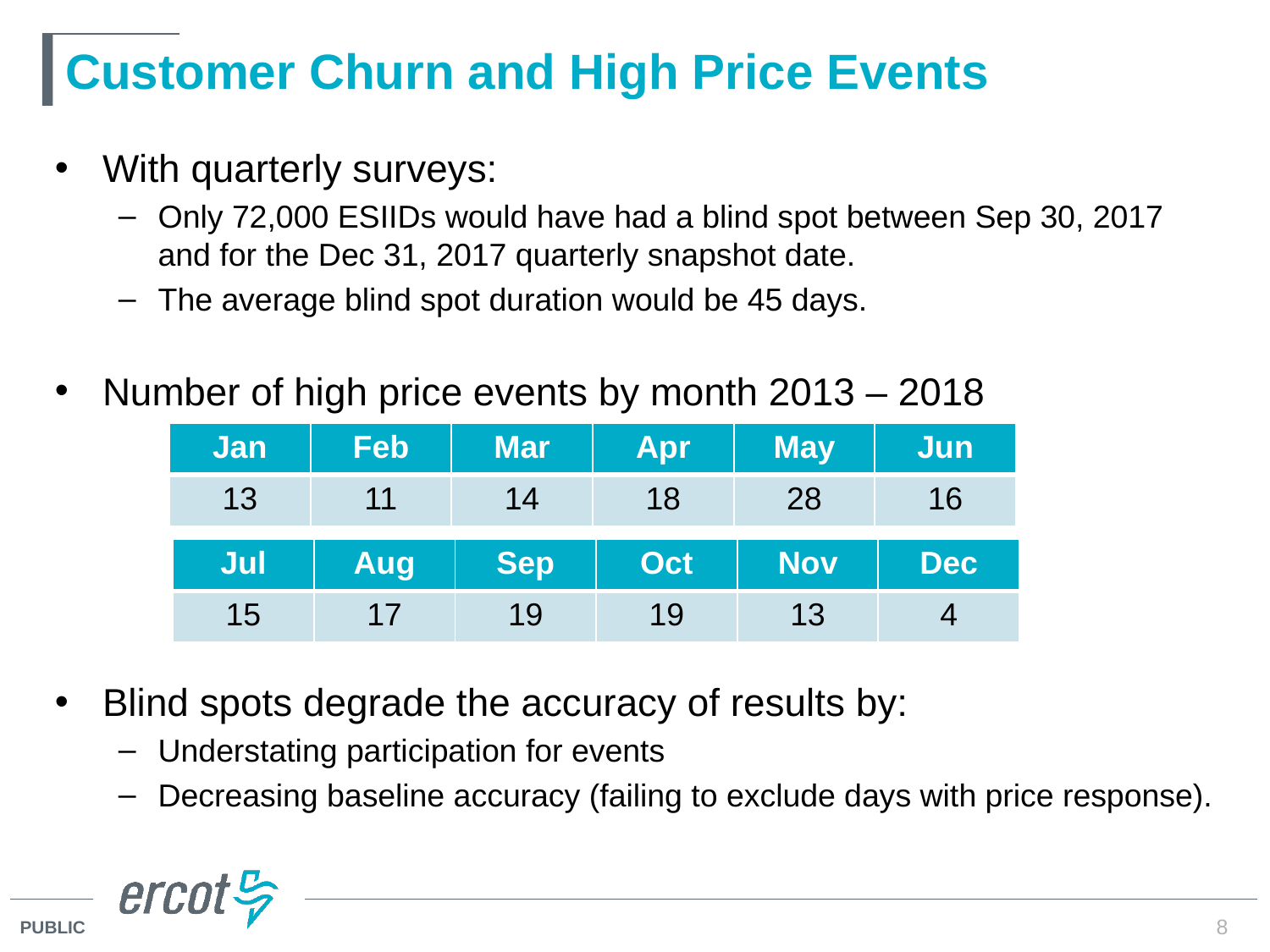

# Customer Churn and High Price Events
With quarterly surveys:
Only 72,000 ESIIDs would have had a blind spot between Sep 30, 2017 and for the Dec 31, 2017 quarterly snapshot date.
The average blind spot duration would be 45 days.

Number of high price events by month 2013 – 2018

Blind spots degrade the accuracy of results by:
Understating participation for events
Decreasing baseline accuracy (failing to exclude days with price response).

| Jan | Feb | Mar | Apr | May | Jun |
| --- | --- | --- | --- | --- | --- |
| 13 | 11 | 14 | 18 | 28 | 16 |
| Jul | Aug | Sep | Oct | Nov | Dec |
| --- | --- | --- | --- | --- | --- |
| 15 | 17 | 19 | 19 | 13 | 4 |
8